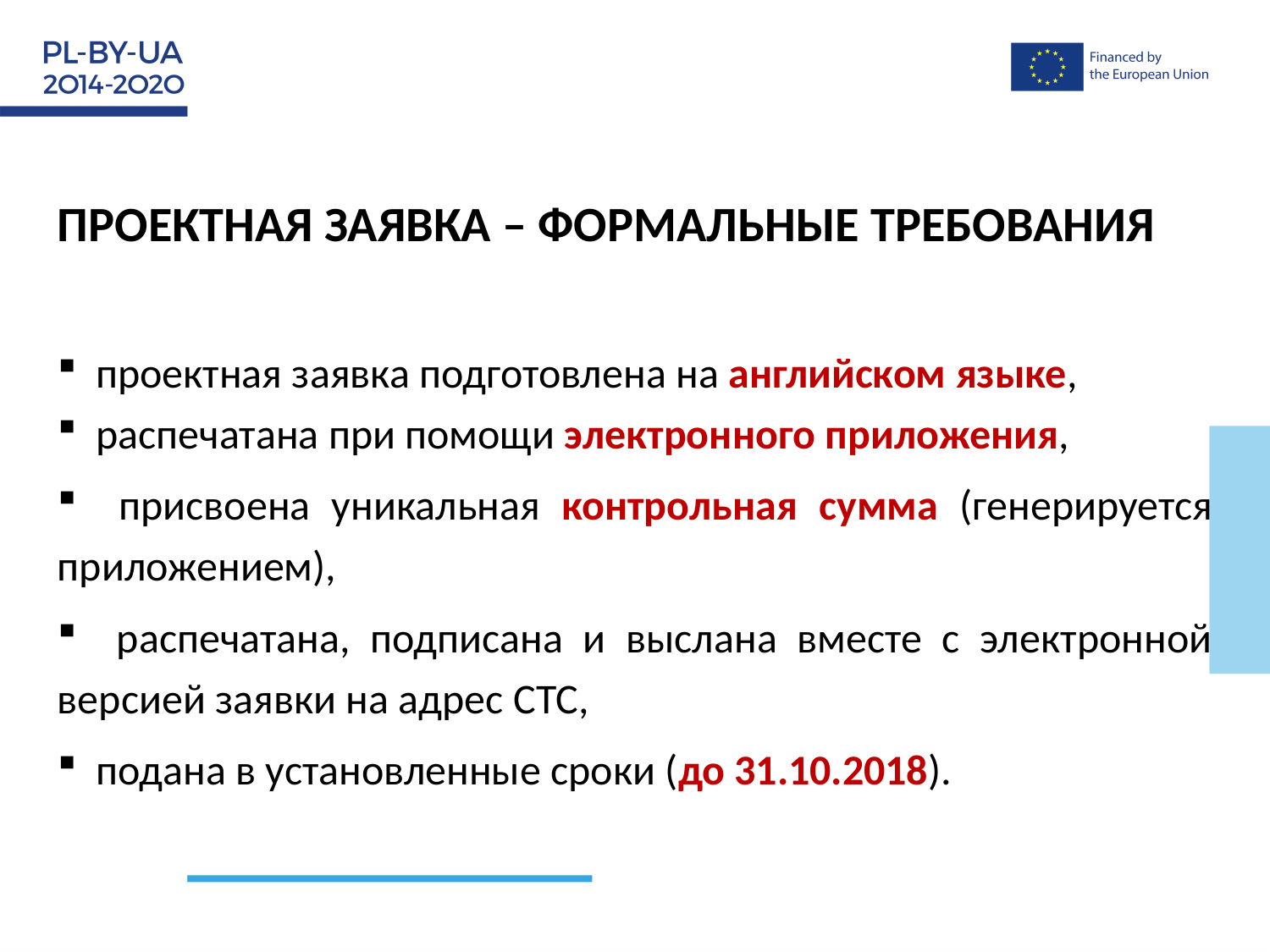

ПРОЕКТНАЯ ЗАЯВКА – ФОРМАЛЬНЫЕ ТРЕБОВАНИЯ

  проектная заявка подготовлена на английском языке,
  распечатана при помощи электронного приложения,
  присвоена уникальная контрольная сумма (генерируется приложением),
  распечатана, подписана и выслана вместе с электронной версией заявки на адрес СТС,
  подана в установленные сроки (до 31.10.2018).